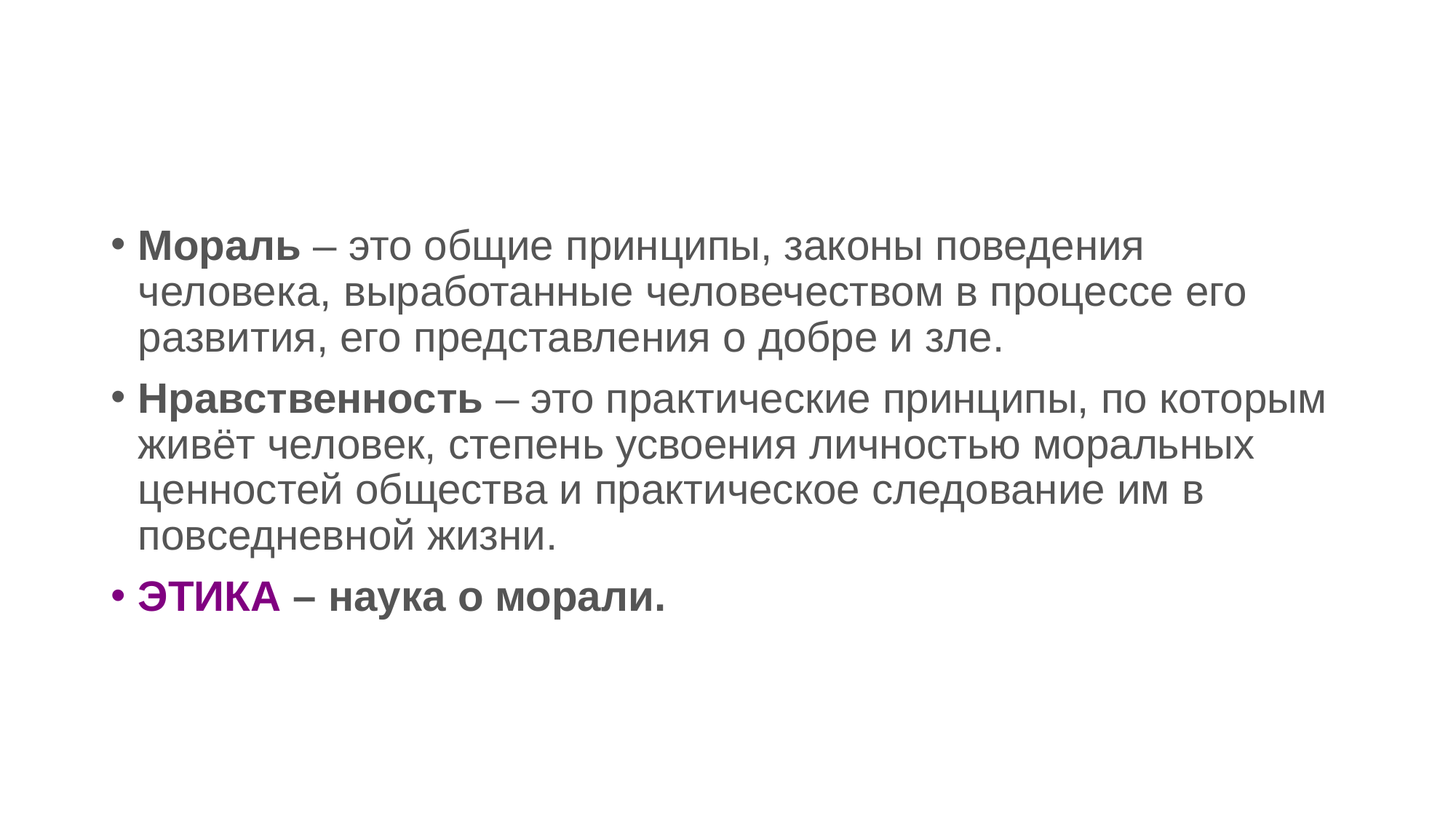

#
Мораль – это общие принципы, законы поведения человека, выработанные человечеством в процессе его развития, его представления о добре и зле.
Нравственность – это практические принципы, по которым живёт человек, степень усвоения личностью моральных ценностей общества и практическое следование им в повседневной жизни.
ЭТИКА – наука о морали.